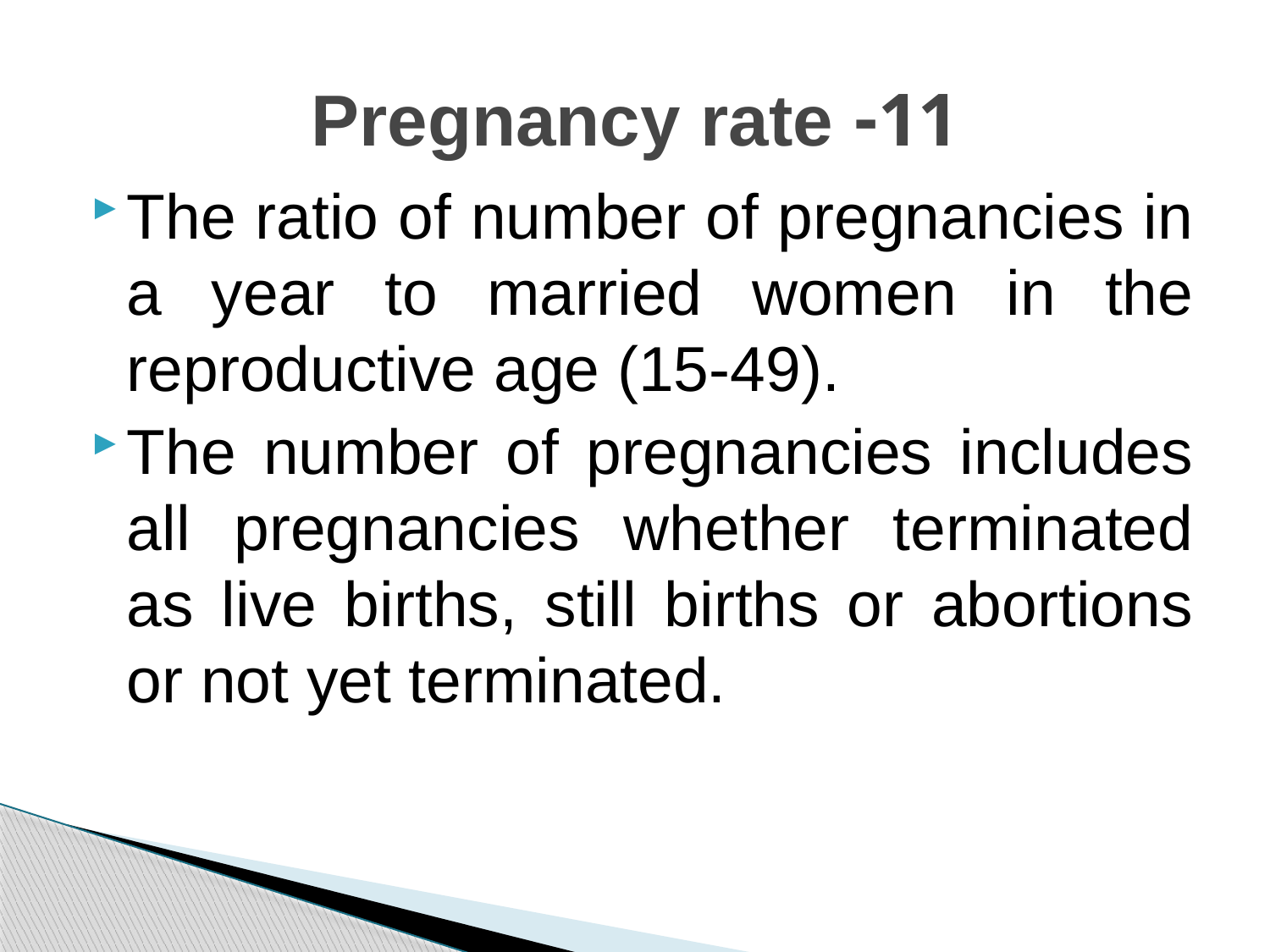

# 11- Pregnancy rate
The ratio of number of pregnancies in a year to married women in the reproductive age (15-49).
The number of pregnancies includes all pregnancies whether terminated as live births, still births or abortions or not yet terminated.